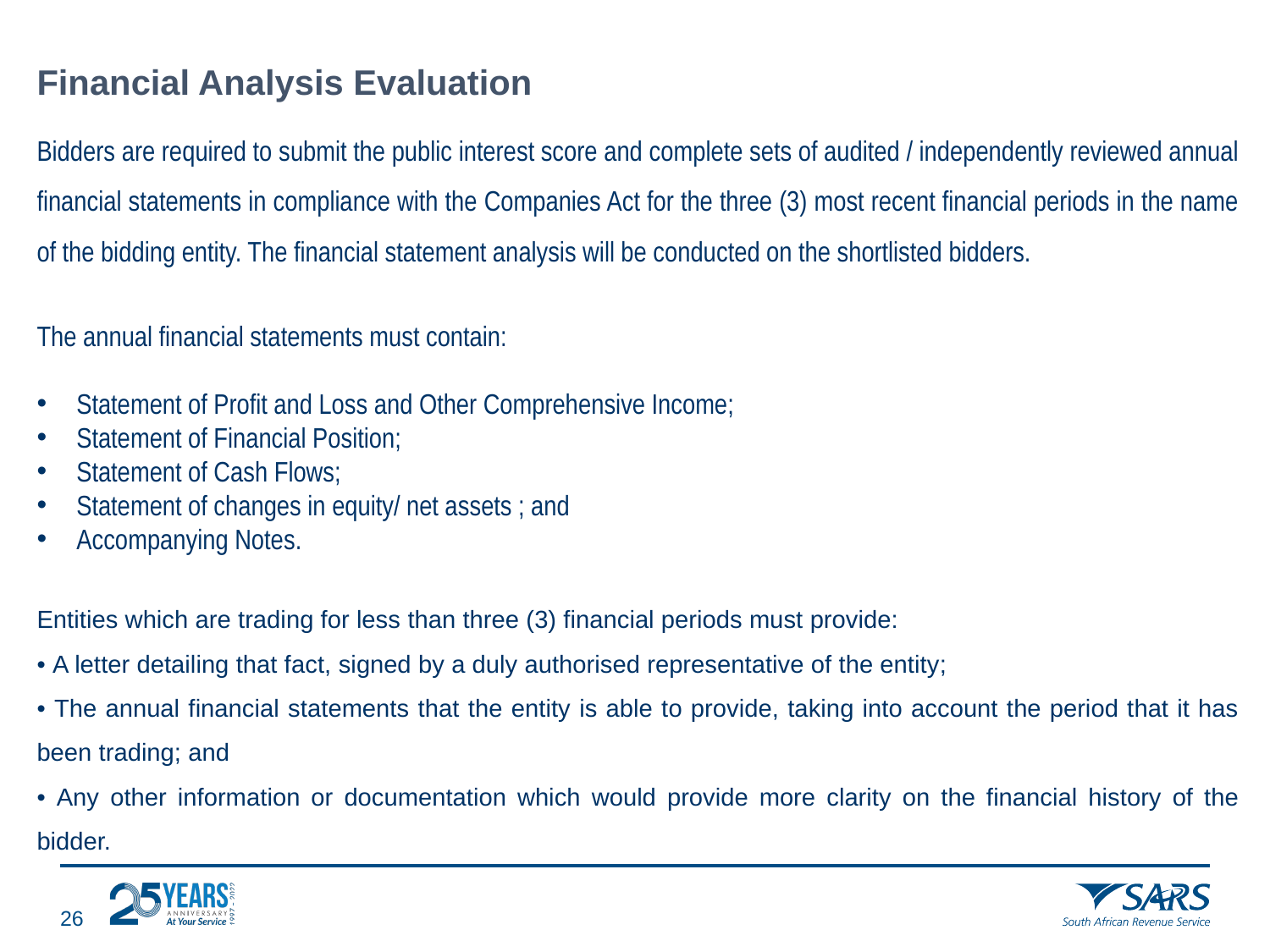

Financial Analysis Evaluation
Bidders are required to submit the public interest score and complete sets of audited / independently reviewed annual financial statements in compliance with the Companies Act for the three (3) most recent financial periods in the name of the bidding entity. The financial statement analysis will be conducted on the shortlisted bidders.

The annual financial statements must contain:

Statement of Profit and Loss and Other Comprehensive Income;
Statement of Financial Position;
Statement of Cash Flows;
Statement of changes in equity/ net assets ; and
Accompanying Notes.

Entities which are trading for less than three (3) financial periods must provide:
• A letter detailing that fact, signed by a duly authorised representative of the entity;
• The annual financial statements that the entity is able to provide, taking into account the period that it has been trading; and
• Any other information or documentation which would provide more clarity on the financial history of the bidder.

26